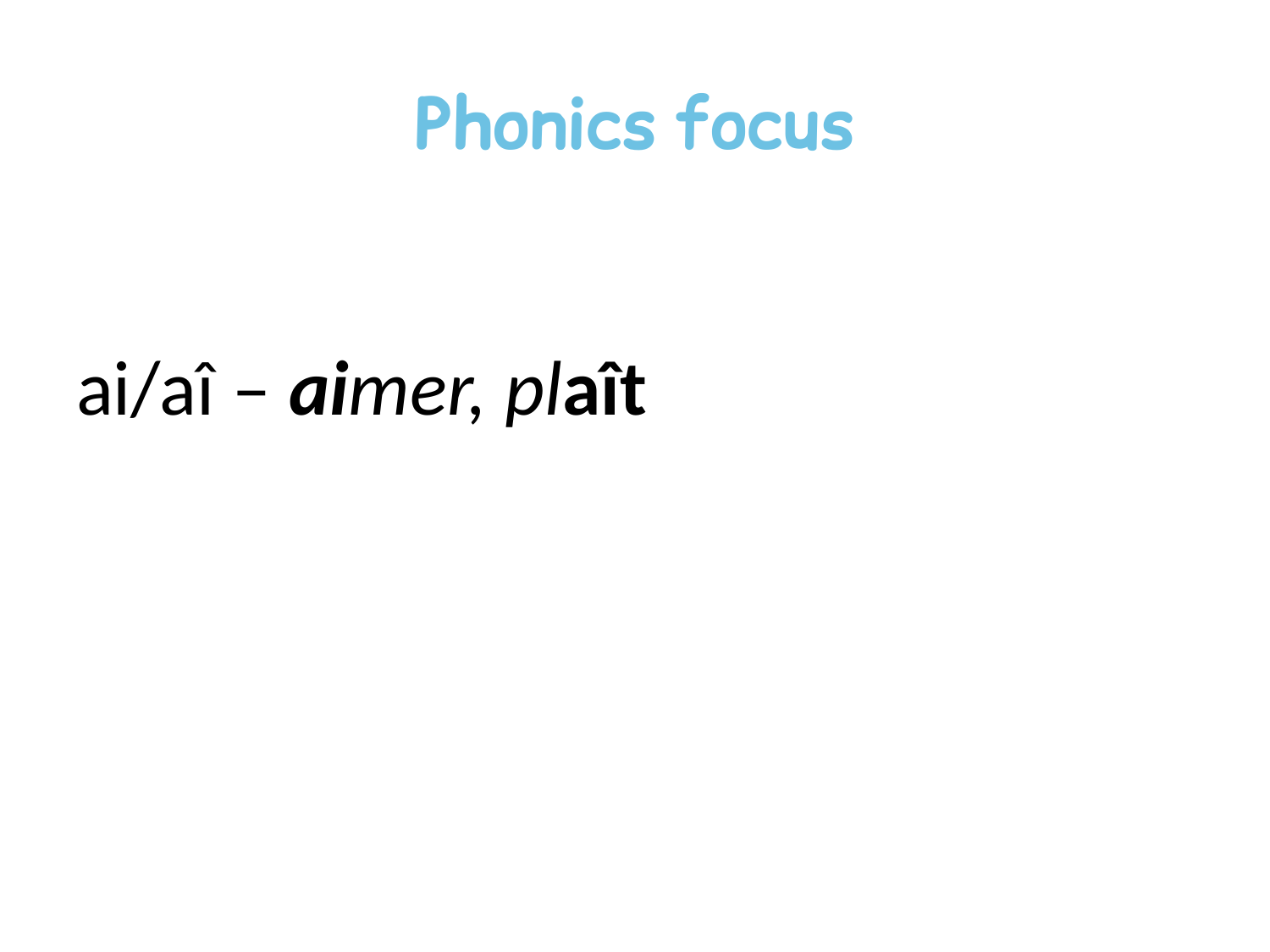

# Phonics focus

ai/aî – aimer, plaît